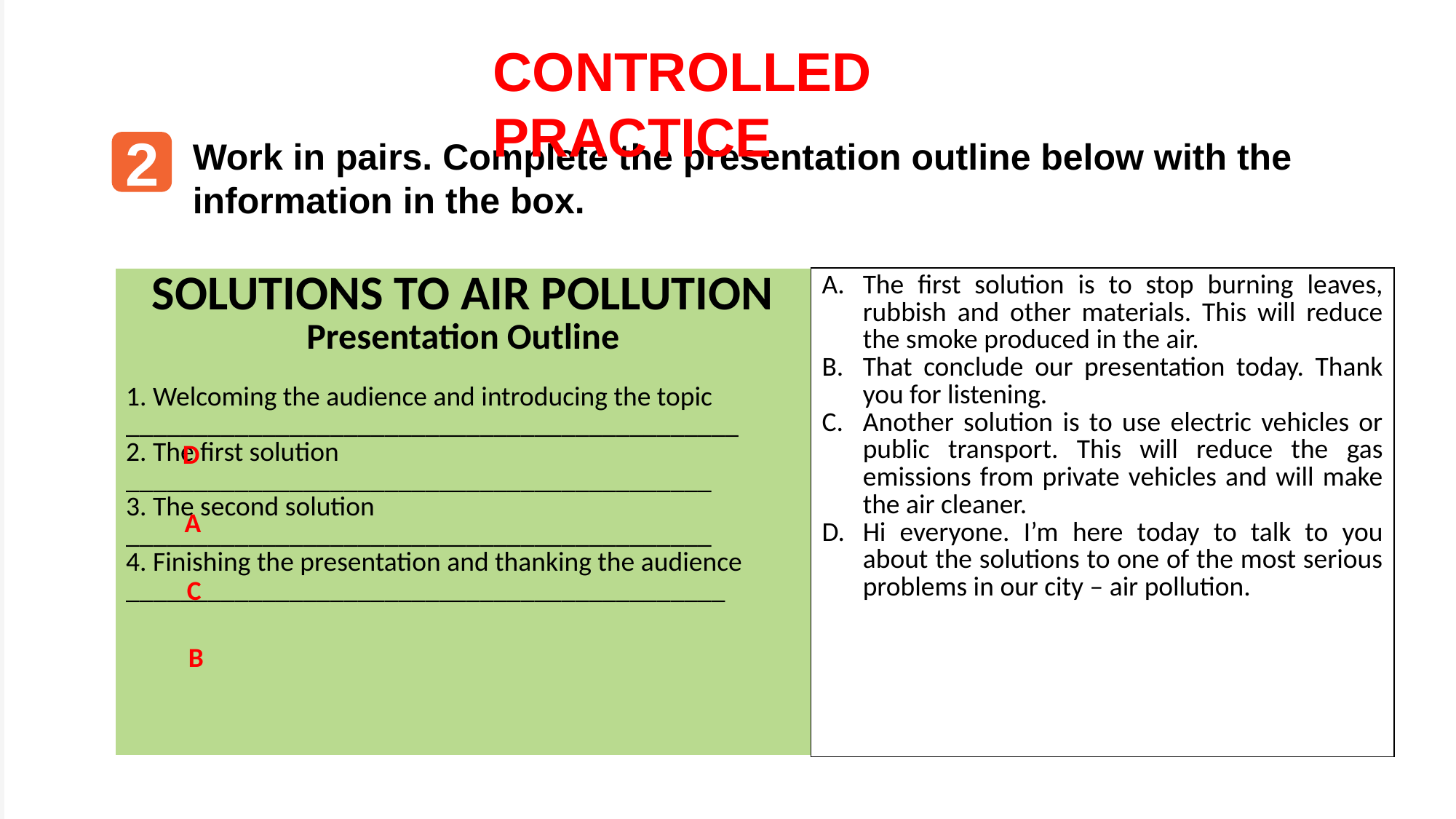

CONTROLLED PRACTICE
2
Work in pairs. Complete the presentation outline below with the information in the box.

| SOLUTIONS TO AIR POLLUTION Presentation Outline 1. Welcoming the audience and introducing the topic \_\_\_\_\_\_\_\_\_\_\_\_\_\_\_\_\_\_\_\_\_\_\_\_\_\_\_\_\_\_\_\_\_\_\_\_\_\_\_\_\_\_\_\_\_ 2. The first solution \_\_\_\_\_\_\_\_\_\_\_\_\_\_\_\_\_\_\_\_\_\_\_\_\_\_\_\_\_\_\_\_\_\_\_\_\_\_\_\_\_\_\_ 3. The second solution \_\_\_\_\_\_\_\_\_\_\_\_\_\_\_\_\_\_\_\_\_\_\_\_\_\_\_\_\_\_\_\_\_\_\_\_\_\_\_\_\_\_\_ 4. Finishing the presentation and thanking the audience \_\_\_\_\_\_\_\_\_\_\_\_\_\_\_\_\_\_\_\_\_\_\_\_\_\_\_\_\_\_\_\_\_\_\_\_\_\_\_\_\_\_\_\_ | The first solution is to stop burning leaves, rubbish and other materials. This will reduce the smoke produced in the air. That conclude our presentation today. Thank you for listening. Another solution is to use electric vehicles or public transport. This will reduce the gas emissions from private vehicles and will make the air cleaner. Hi everyone. I’m here today to talk to you about the solutions to one of the most serious problems in our city – air pollution. |
| --- | --- |

D
A
C
B